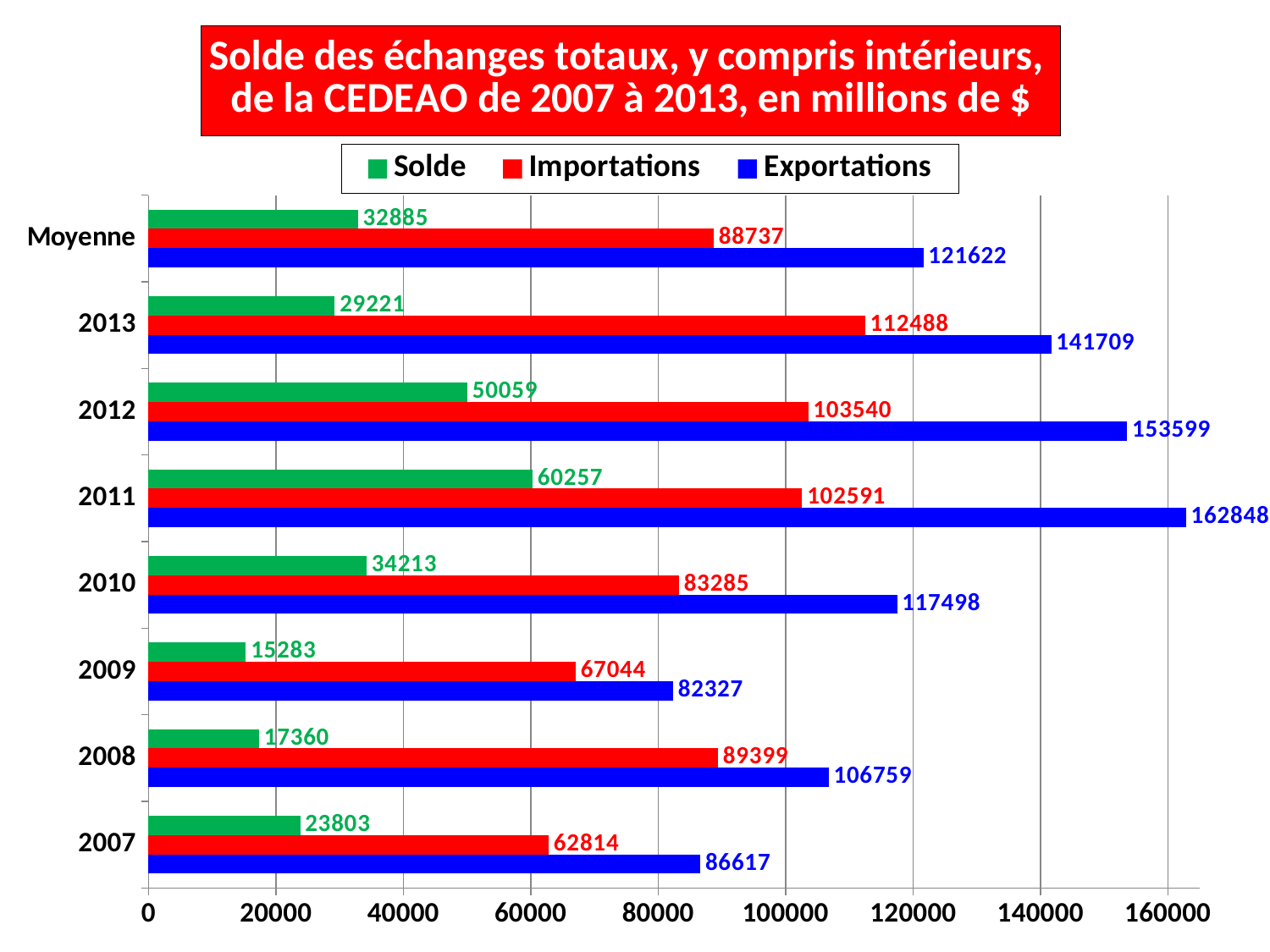

### Chart: Solde des échanges totaux, y compris intérieurs,
de la CEDEAO de 2007 à 2013, en millions de $

| Category | Exportations | Importations | Solde |
|---|---|---|---|
| 2007 | 86617.0 | 62814.0 | 23803.0 |
| 2008 | 106759.0 | 89399.0 | 17360.0 |
| 2009 | 82327.0 | 67044.0 | 15283.0 |
| 2010 | 117498.0 | 83285.0 | 34213.0 |
| 2011 | 162848.0 | 102591.0 | 60257.0 |
| 2012 | 153599.0 | 103540.0 | 50059.0 |
| 2013 | 141709.0 | 112488.0 | 29221.0 |
| Moyenne | 121622.0 | 88737.0 | 32885.0 |